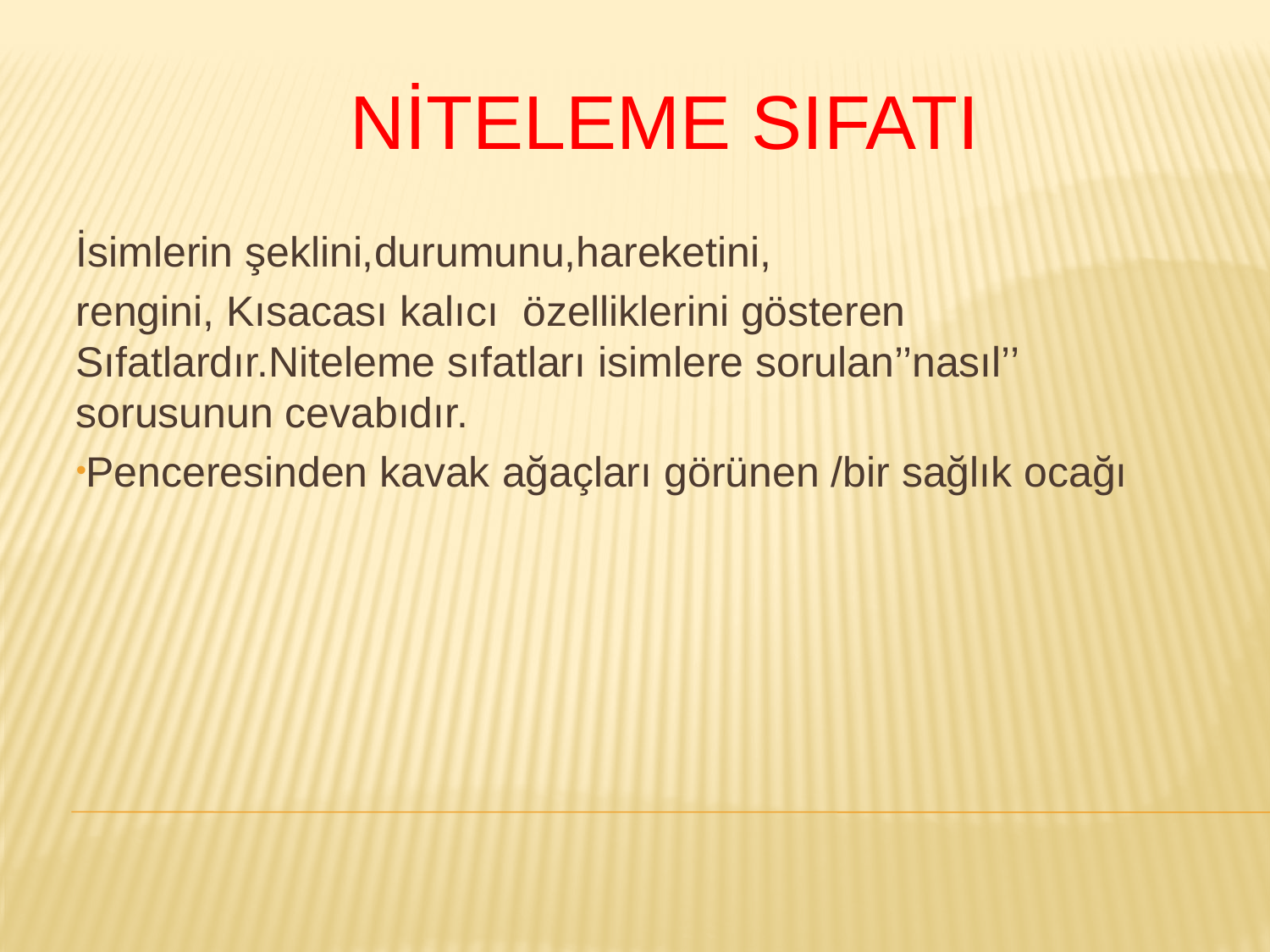

# Niteleme sıfatı
İsimlerin şeklini,durumunu,hareketini,
rengini, Kısacası kalıcı  özelliklerini gösteren  Sıfatlardır.Niteleme sıfatları isimlere sorulan’’nasıl’’ sorusunun cevabıdır.
Penceresinden kavak ağaçları görünen /bir sağlık ocağı